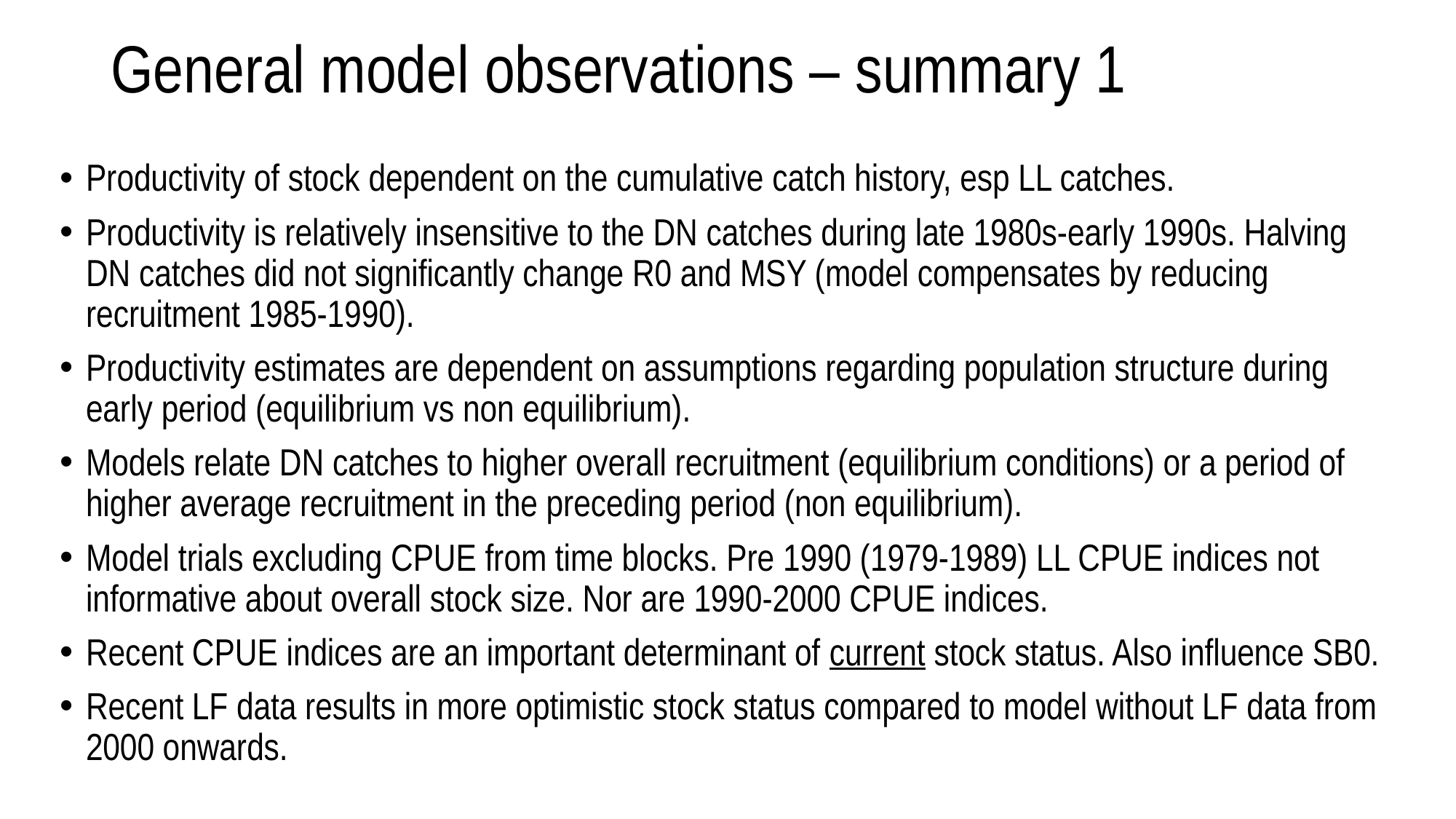

# General model observations – summary 1
Productivity of stock dependent on the cumulative catch history, esp LL catches.
Productivity is relatively insensitive to the DN catches during late 1980s-early 1990s. Halving DN catches did not significantly change R0 and MSY (model compensates by reducing recruitment 1985-1990).
Productivity estimates are dependent on assumptions regarding population structure during early period (equilibrium vs non equilibrium).
Models relate DN catches to higher overall recruitment (equilibrium conditions) or a period of higher average recruitment in the preceding period (non equilibrium).
Model trials excluding CPUE from time blocks. Pre 1990 (1979-1989) LL CPUE indices not informative about overall stock size. Nor are 1990-2000 CPUE indices.
Recent CPUE indices are an important determinant of current stock status. Also influence SB0.
Recent LF data results in more optimistic stock status compared to model without LF data from 2000 onwards.